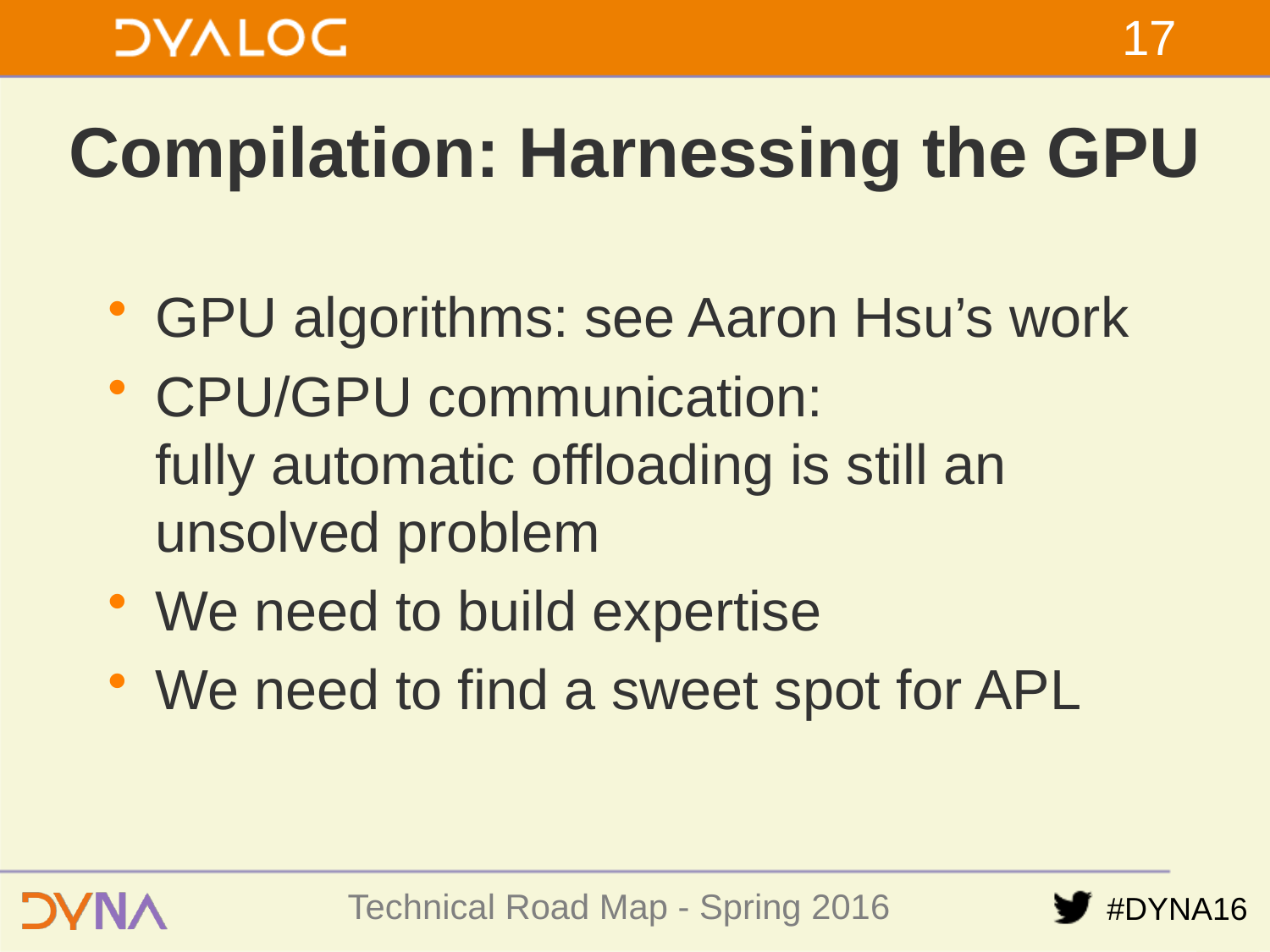

17
# Compilation: Harnessing the GPU
GPU algorithms: see Aaron Hsu’s work
CPU/GPU communication:
fully automatic offloading is still an unsolved problem
We need to build expertise
We need to find a sweet spot for APL

Technical Road Map - Spring 2016